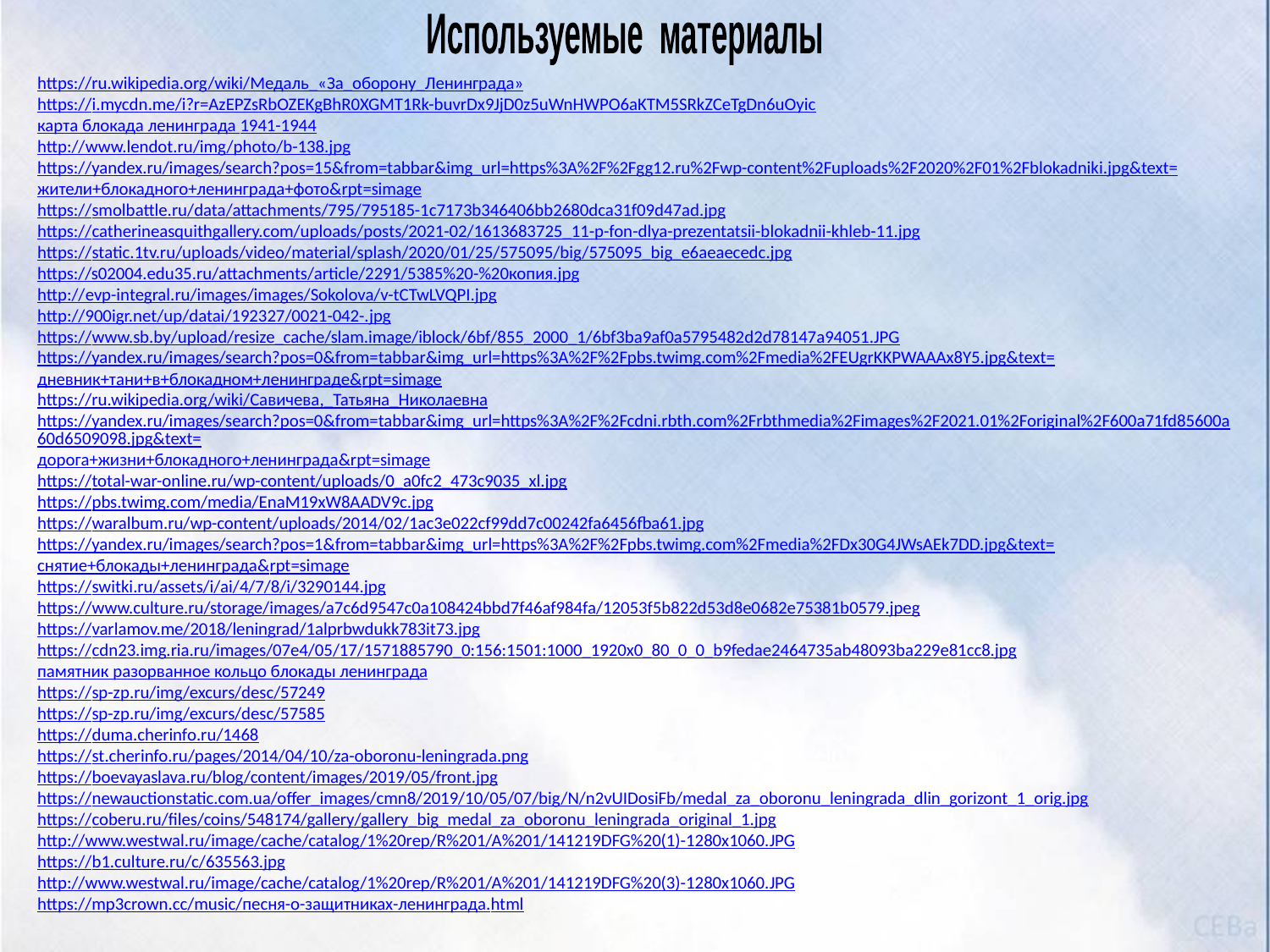

Используемые  материалы
https://ru.wikipedia.org/wiki/Медаль_«За_оборону_Ленинграда»
https://i.mycdn.me/i?r=AzEPZsRbOZEKgBhR0XGMT1Rk-buvrDx9JjD0z5uWnHWPO6aKTM5SRkZCeTgDn6uOyic
карта блокада ленинграда 1941-1944
http://www.lendot.ru/img/photo/b-138.jpg
https://yandex.ru/images/search?pos=15&from=tabbar&img_url=https%3A%2F%2Fgg12.ru%2Fwp-content%2Fuploads%2F2020%2F01%2Fblokadniki.jpg&text=жители+блокадного+ленинграда+фото&rpt=simage
https://smolbattle.ru/data/attachments/795/795185-1c7173b346406bb2680dca31f09d47ad.jpg
https://catherineasquithgallery.com/uploads/posts/2021-02/1613683725_11-p-fon-dlya-prezentatsii-blokadnii-khleb-11.jpg
https://static.1tv.ru/uploads/video/material/splash/2020/01/25/575095/big/575095_big_e6aeaecedc.jpg
https://s02004.edu35.ru/attachments/article/2291/5385%20-%20копия.jpg
http://evp-integral.ru/images/images/Sokolova/v-tCTwLVQPI.jpg
http://900igr.net/up/datai/192327/0021-042-.jpg
https://www.sb.by/upload/resize_cache/slam.image/iblock/6bf/855_2000_1/6bf3ba9af0a5795482d2d78147a94051.JPG
https://yandex.ru/images/search?pos=0&from=tabbar&img_url=https%3A%2F%2Fpbs.twimg.com%2Fmedia%2FEUgrKKPWAAAx8Y5.jpg&text=дневник+тани+в+блокадном+ленинграде&rpt=simage
https://ru.wikipedia.org/wiki/Савичева,_Татьяна_Николаевна
https://yandex.ru/images/search?pos=0&from=tabbar&img_url=https%3A%2F%2Fcdni.rbth.com%2Frbthmedia%2Fimages%2F2021.01%2Foriginal%2F600a71fd85600a60d6509098.jpg&text=дорога+жизни+блокадного+ленинграда&rpt=simage
https://total-war-online.ru/wp-content/uploads/0_a0fc2_473c9035_xl.jpg
https://pbs.twimg.com/media/EnaM19xW8AADV9c.jpg
https://waralbum.ru/wp-content/uploads/2014/02/1ac3e022cf99dd7c00242fa6456fba61.jpg
https://yandex.ru/images/search?pos=1&from=tabbar&img_url=https%3A%2F%2Fpbs.twimg.com%2Fmedia%2FDx30G4JWsAEk7DD.jpg&text=снятие+блокады+ленинграда&rpt=simage
https://switki.ru/assets/i/ai/4/7/8/i/3290144.jpg
https://www.culture.ru/storage/images/a7c6d9547c0a108424bbd7f46af984fa/12053f5b822d53d8e0682e75381b0579.jpeg
https://varlamov.me/2018/leningrad/1alprbwdukk783it73.jpg
https://cdn23.img.ria.ru/images/07e4/05/17/1571885790_0:156:1501:1000_1920x0_80_0_0_b9fedae2464735ab48093ba229e81cc8.jpg
памятник разорванное кольцо блокады ленинграда
https://sp-zp.ru/img/excurs/desc/57249
https://sp-zp.ru/img/excurs/desc/57585
https://duma.cherinfo.ru/1468
https://st.cherinfo.ru/pages/2014/04/10/za-oboronu-leningrada.png
https://boevayaslava.ru/blog/content/images/2019/05/front.jpg
https://newauctionstatic.com.ua/offer_images/cmn8/2019/10/05/07/big/N/n2vUIDosiFb/medal_za_oboronu_leningrada_dlin_gorizont_1_orig.jpg
https://coberu.ru/files/coins/548174/gallery/gallery_big_medal_za_oboronu_leningrada_original_1.jpg
http://www.westwal.ru/image/cache/catalog/1%20rep/R%201/A%201/141219DFG%20(1)-1280x1060.JPG
https://b1.culture.ru/c/635563.jpg
http://www.westwal.ru/image/cache/catalog/1%20rep/R%201/A%201/141219DFG%20(3)-1280x1060.JPG
https://mp3crown.cc/music/песня-о-защитниках-ленинграда.html